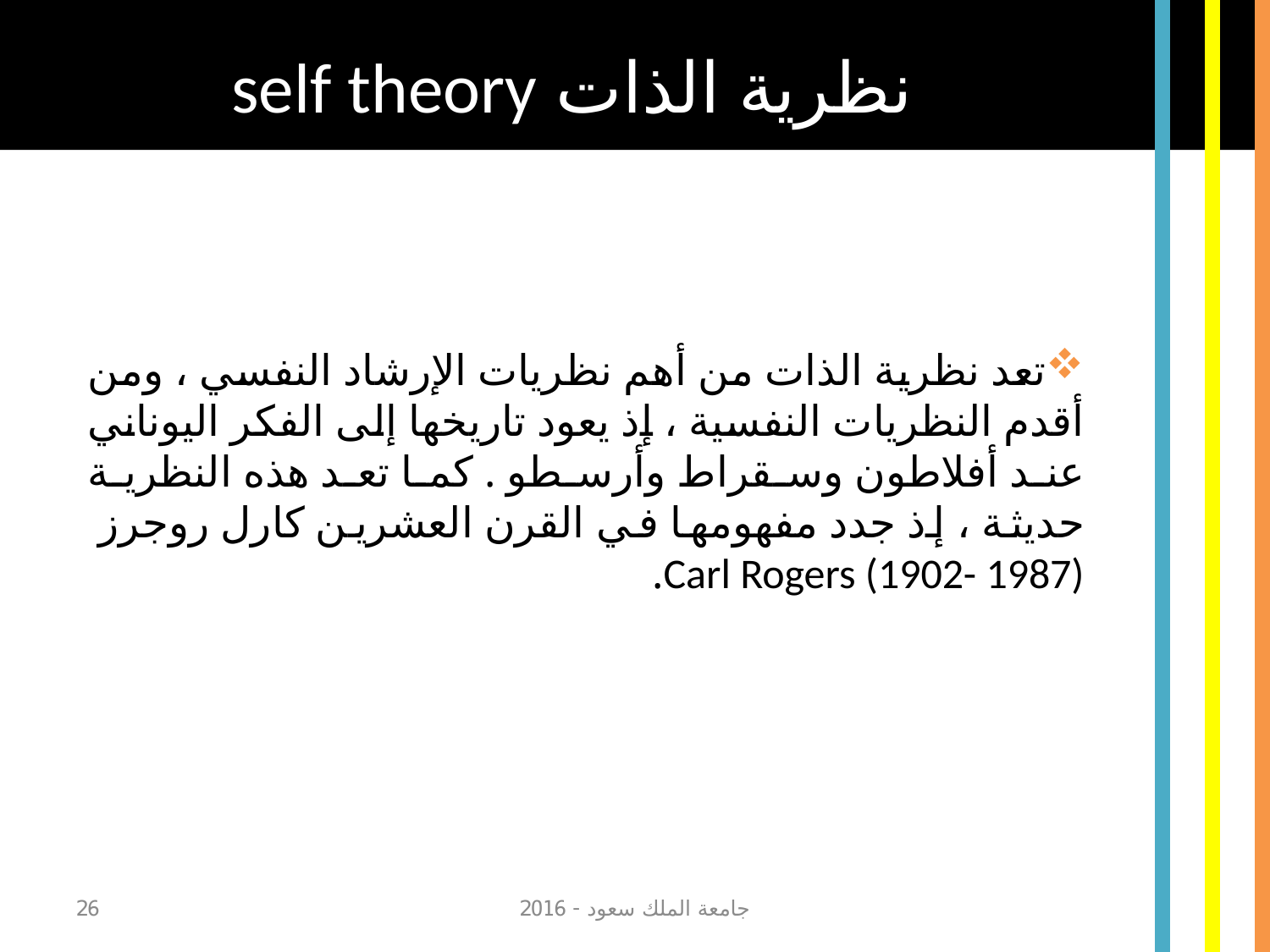

نظرية الذات self theory

تعد نظرية الذات من أهم نظريات الإرشاد النفسي ، ومن أقدم النظريات النفسية ، إذ يعود تاريخها إلى الفكر اليوناني عند أفلاطون وسقراط وأرسطو . كما تعد هذه النظرية حديثة ، إذ جدد مفهومها في القرن العشرين كارل روجرز  Carl Rogers (1902- 1987).

26
جامعة الملك سعود - 2016